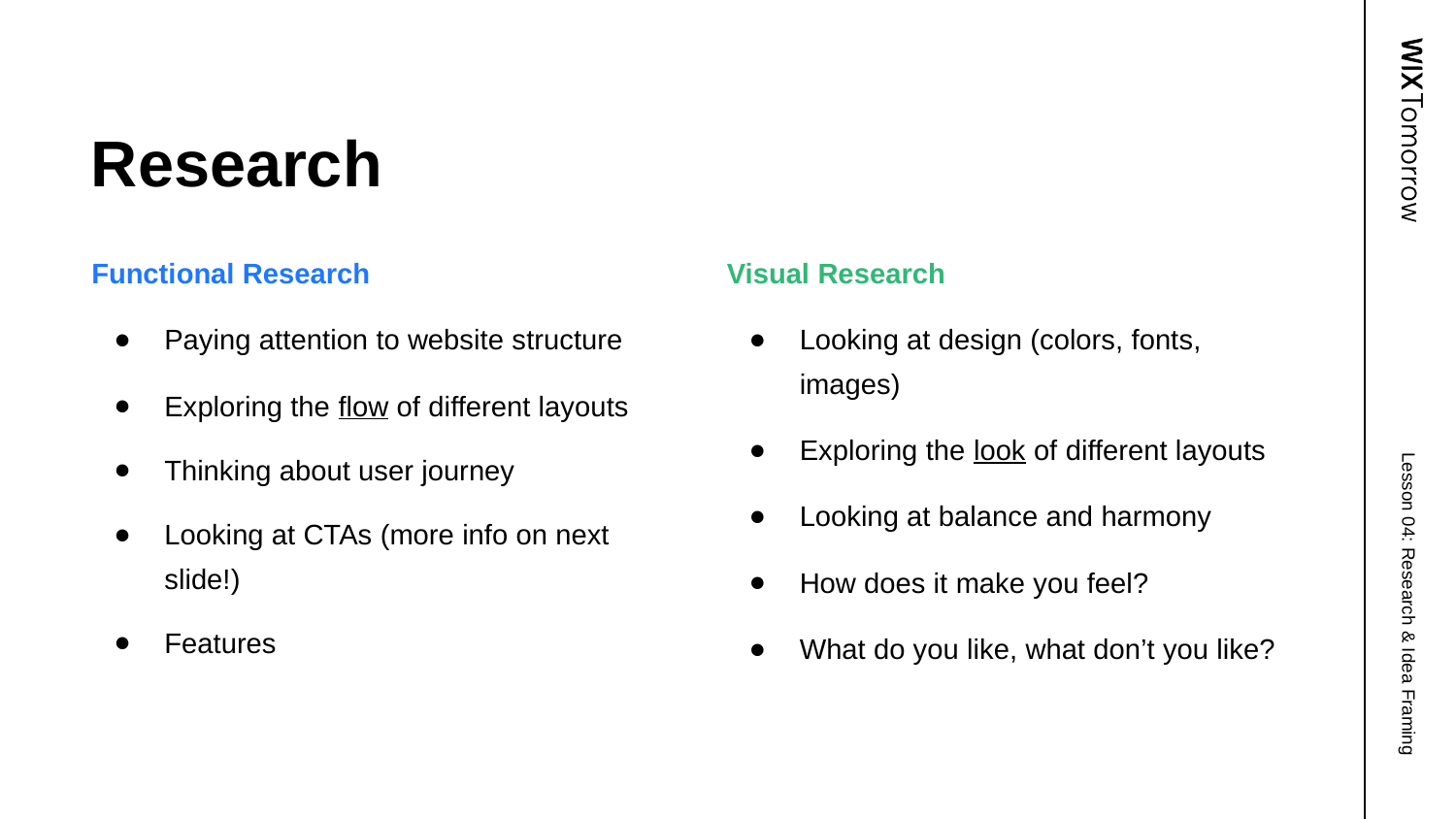

# Research
Functional Research
Paying attention to website structure
Exploring the flow of different layouts
Thinking about user journey
Looking at CTAs (more info on next slide!)
Features

Visual Research
Looking at design (colors, fonts, images)
Exploring the look of different layouts
Looking at balance and harmony
How does it make you feel?
What do you like, what don’t you like?